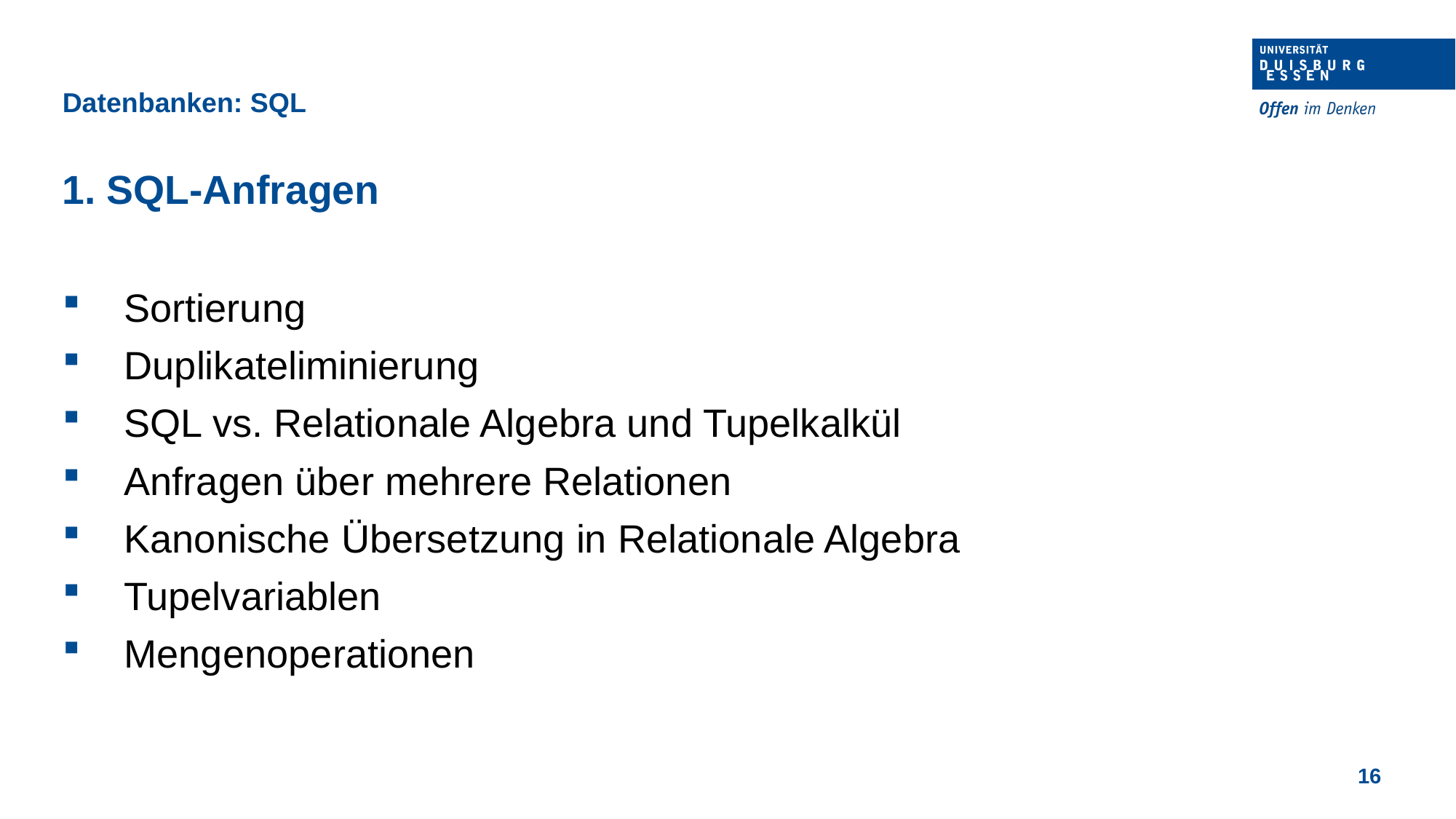

Datenbanken: SQL
1. SQL-Anfragen
Sortierung
Duplikateliminierung
SQL vs. Relationale Algebra und Tupelkalkül
Anfragen über mehrere Relationen
Kanonische Übersetzung in Relationale Algebra
Tupelvariablen
Mengenoperationen
16